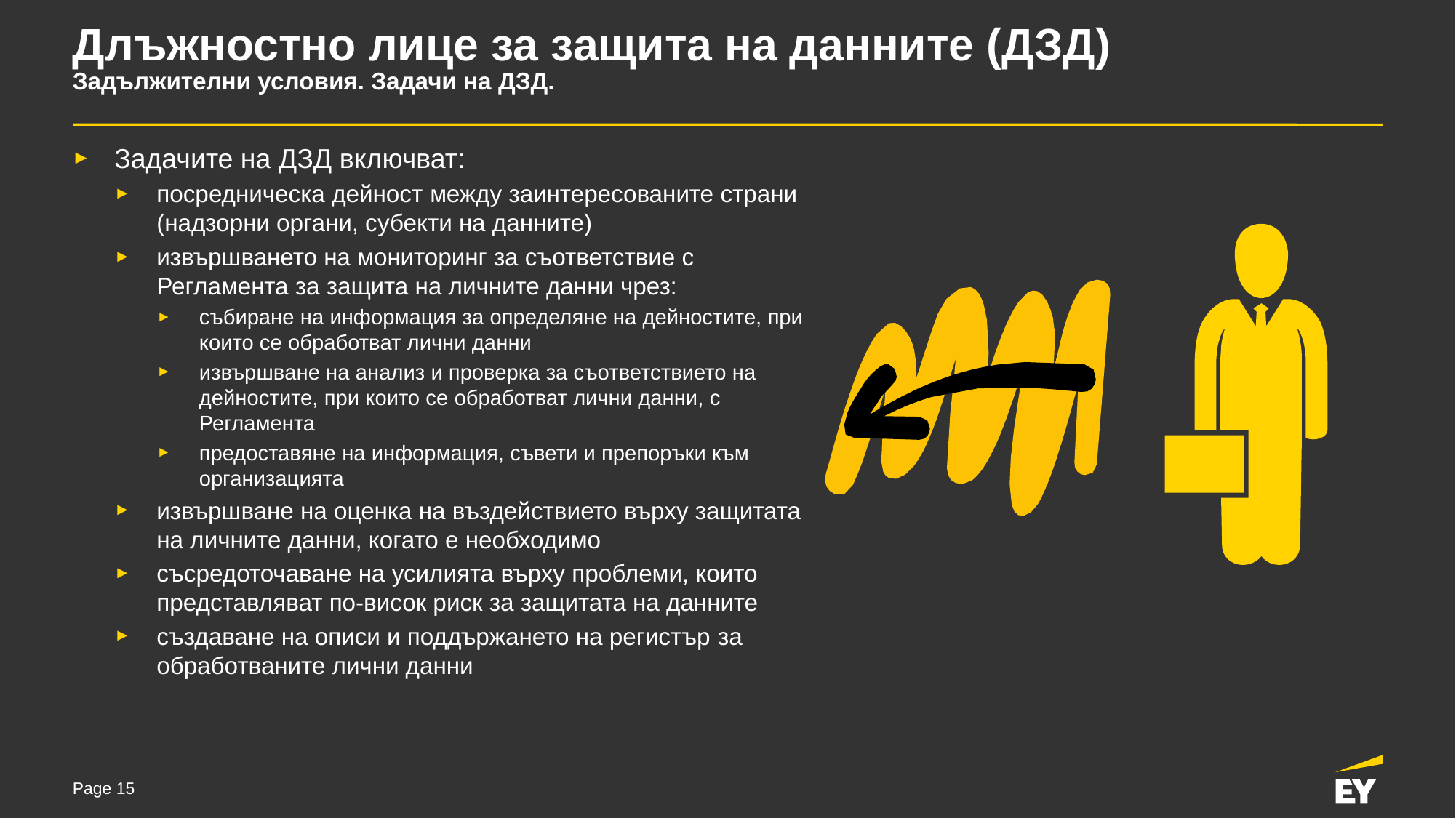

# Длъжностно лице за защита на данните (ДЗД) Задължителни условия. Задачи на ДЗД.
Задачите на ДЗД включват:
посредническа дейност между заинтересованите страни (надзорни органи, субекти на данните)
извършването на мониторинг за съответствие с Регламента за защита на личните данни чрез:
събиране на информация за определяне на дейностите, при които се обработват лични данни
извършване на анализ и проверка за съответствието на дейностите, при които се обработват лични данни, с Регламента
предоставяне на информация, съвети и препоръки към организацията
извършване на оценка на въздействието върху защитата на личните данни, когато е необходимо
съсредоточаване на усилията върху проблеми, които представляват по-висок риск за защитата на данните
създаване на описи и поддържането на регистър за обработваните лични данни